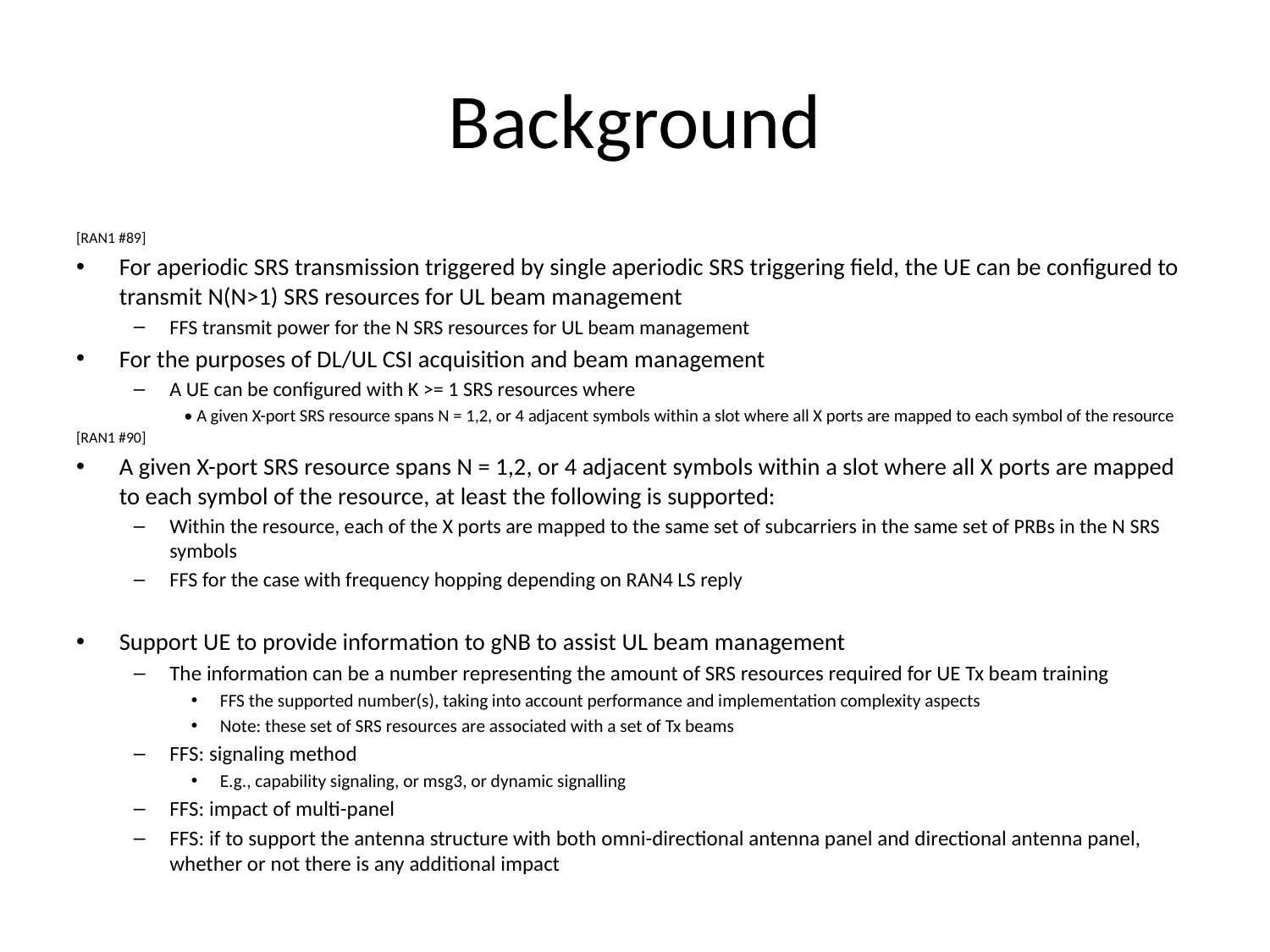

Background
[RAN1 #89]
For aperiodic SRS transmission triggered by single aperiodic SRS triggering field, the UE can be configured to transmit N(N>1) SRS resources for UL beam management
FFS transmit power for the N SRS resources for UL beam management
For the purposes of DL/UL CSI acquisition and beam management
A UE can be configured with K >= 1 SRS resources where
• A given X-port SRS resource spans N = 1,2, or 4 adjacent symbols within a slot where all X ports are mapped to each symbol of the resource
[RAN1 #90]
A given X-port SRS resource spans N = 1,2, or 4 adjacent symbols within a slot where all X ports are mapped to each symbol of the resource, at least the following is supported:
Within the resource, each of the X ports are mapped to the same set of subcarriers in the same set of PRBs in the N SRS symbols
FFS for the case with frequency hopping depending on RAN4 LS reply

Support UE to provide information to gNB to assist UL beam management
The information can be a number representing the amount of SRS resources required for UE Tx beam training
FFS the supported number(s), taking into account performance and implementation complexity aspects
Note: these set of SRS resources are associated with a set of Tx beams
FFS: signaling method
E.g., capability signaling, or msg3, or dynamic signalling
FFS: impact of multi-panel
FFS: if to support the antenna structure with both omni-directional antenna panel and directional antenna panel, whether or not there is any additional impact